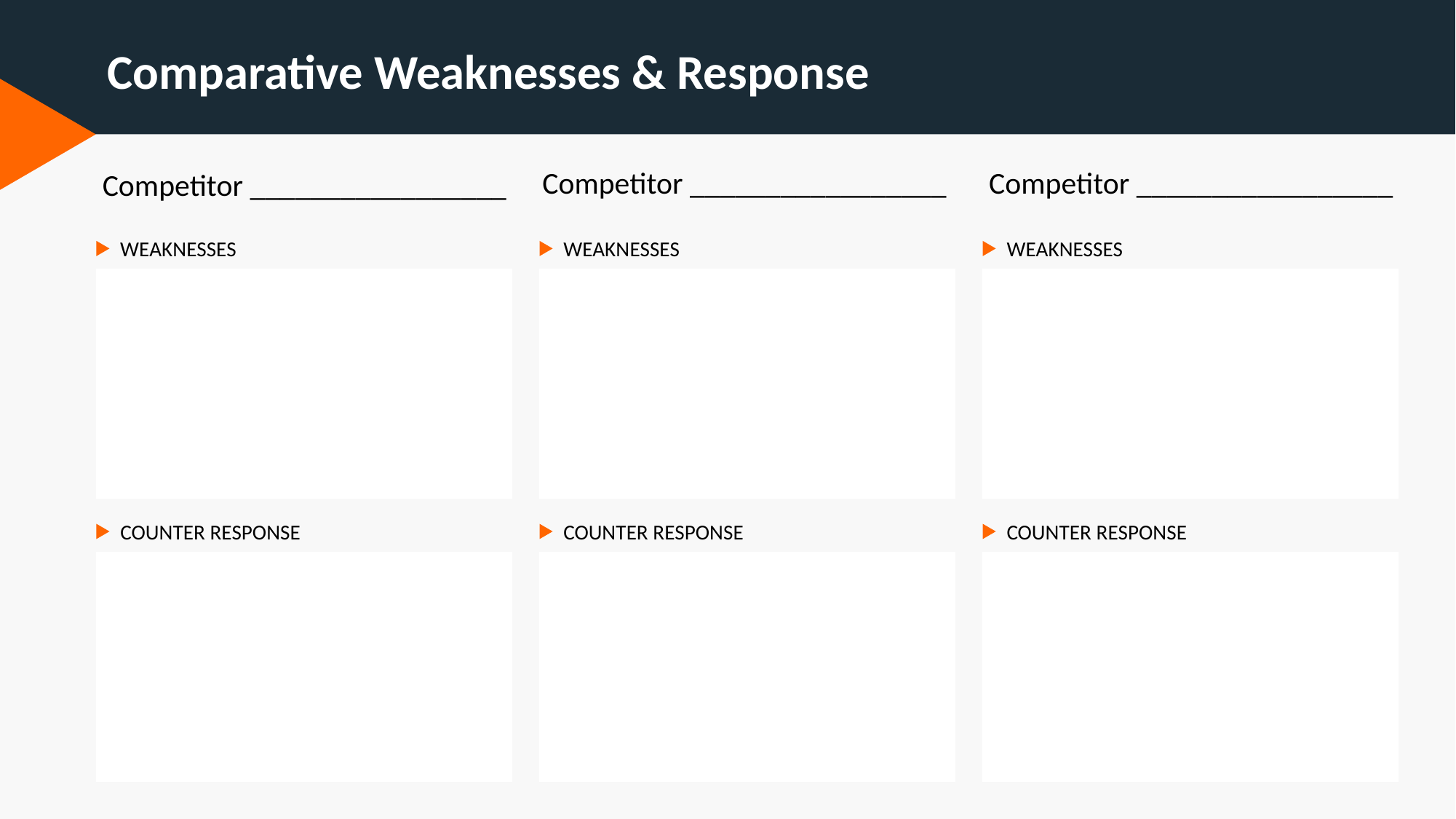

Comparative Weaknesses & Response

Competitor _________________
Competitor _________________
Competitor _________________
WEAKNESSES
WEAKNESSES
WEAKNESSES

|  |
| --- |
|  |
| --- |
|  |
| --- |
COUNTER RESPONSE
COUNTER RESPONSE
COUNTER RESPONSE

|  |
| --- |
|  |
| --- |
|  |
| --- |